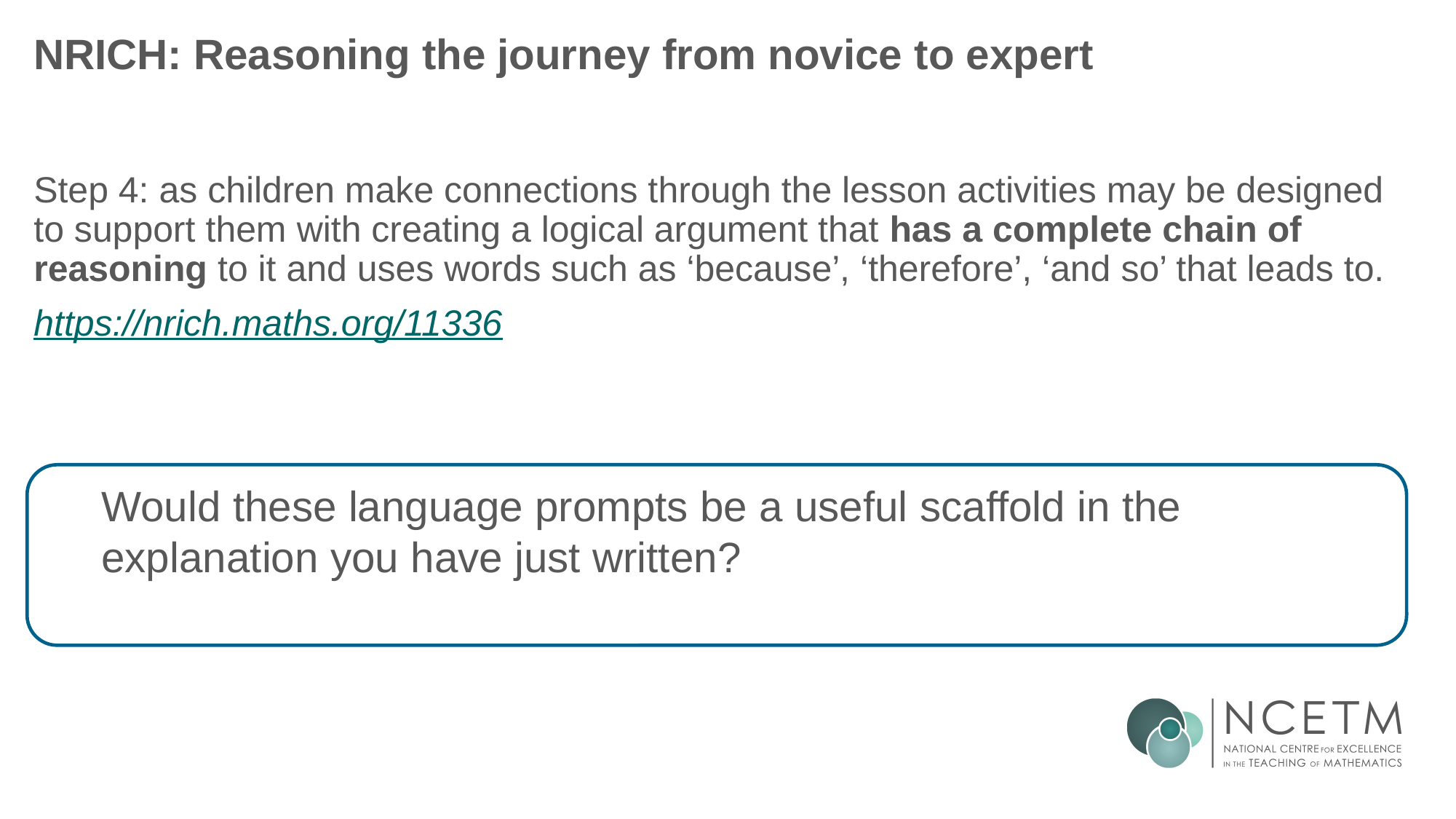

# NRICH: Reasoning the journey from novice to expert
Step 4: as children make connections through the lesson activities may be designed to support them with creating a logical argument that has a complete chain of reasoning to it and uses words such as ‘because’, ‘therefore’, ‘and so’ that leads to.
https://nrich.maths.org/11336
Would these language prompts be a useful scaffold in the explanation you have just written?